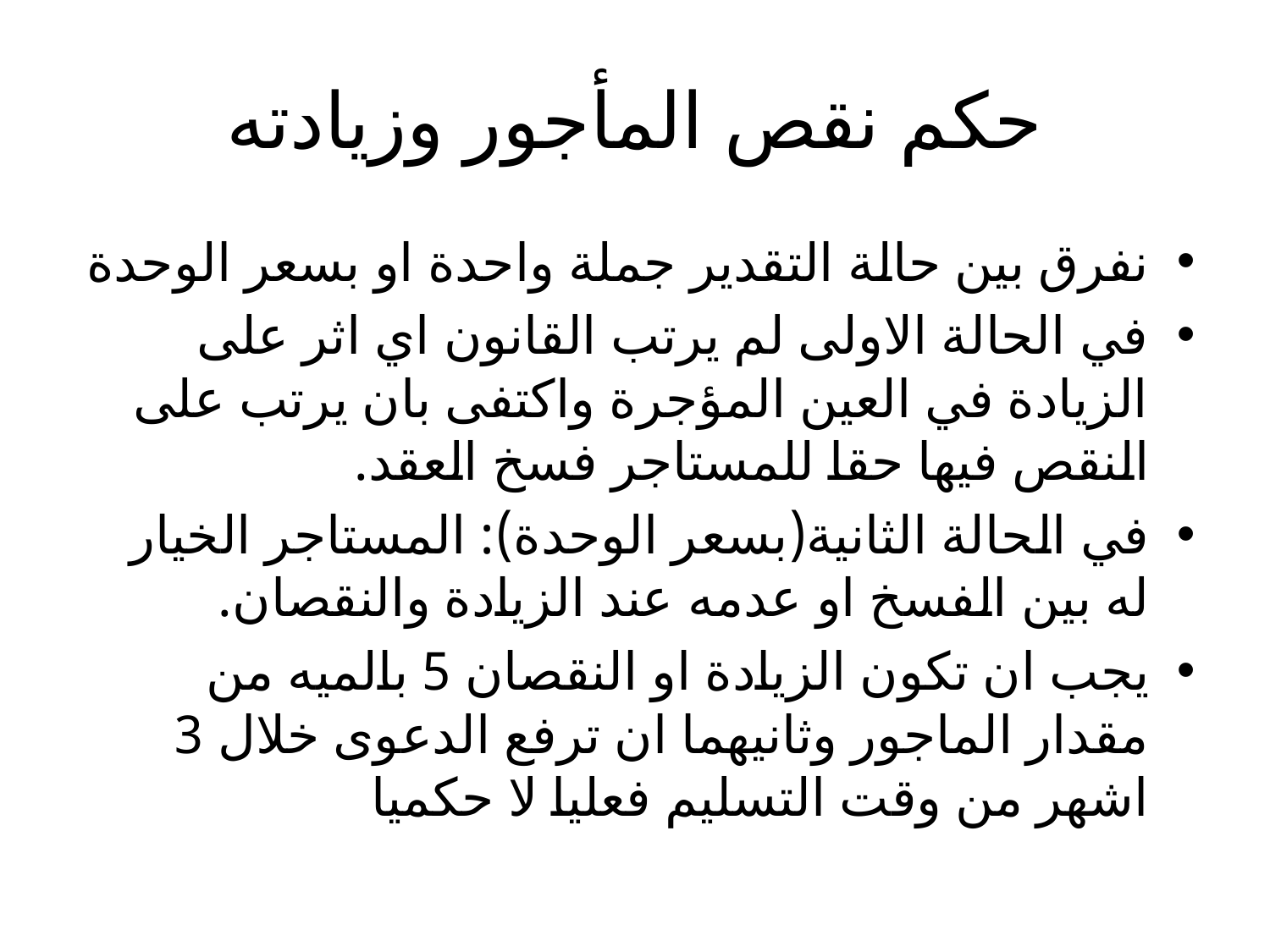

# حكم نقص المأجور وزيادته
نفرق بين حالة التقدير جملة واحدة او بسعر الوحدة
في الحالة الاولى لم يرتب القانون اي اثر على الزيادة في العين المؤجرة واكتفى بان يرتب على النقص فيها حقا للمستاجر فسخ العقد.
في الحالة الثانية(بسعر الوحدة): المستاجر الخيار له بين الفسخ او عدمه عند الزيادة والنقصان.
يجب ان تكون الزيادة او النقصان 5 بالميه من مقدار الماجور وثانيهما ان ترفع الدعوى خلال 3 اشهر من وقت التسليم فعليا لا حكميا